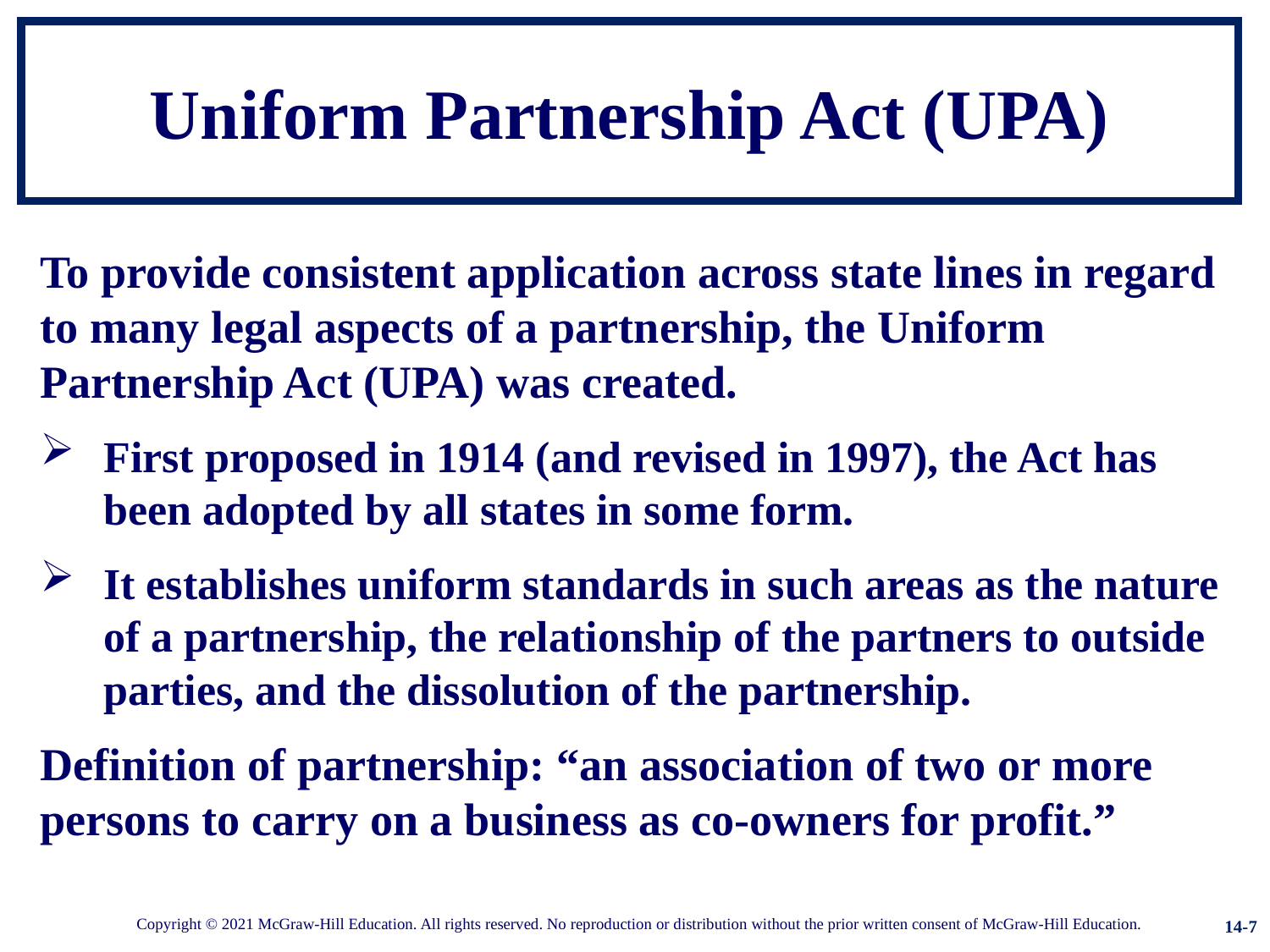

# Uniform Partnership Act (UPA)
To provide consistent application across state lines in regard to many legal aspects of a partnership, the Uniform Partnership Act (UPA) was created.
First proposed in 1914 (and revised in 1997), the Act has been adopted by all states in some form.
It establishes uniform standards in such areas as the nature of a partnership, the relationship of the partners to outside parties, and the dissolution of the partnership.
Definition of partnership: “an association of two or more persons to carry on a business as co-owners for profit.”

14-7
Copyright © 2021 McGraw-Hill Education. All rights reserved. No reproduction or distribution without the prior written consent of McGraw-Hill Education.